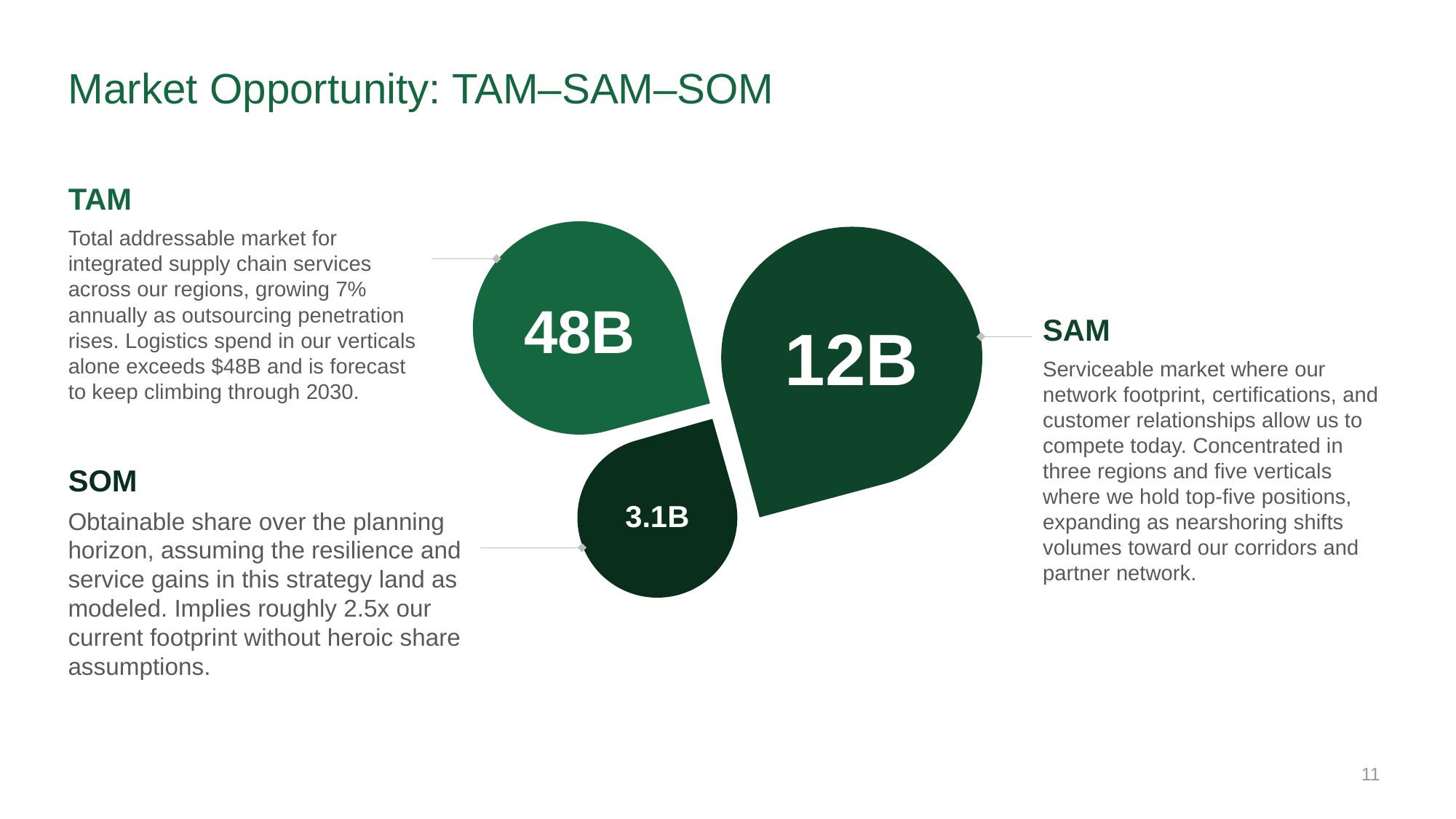

# Market Opportunity: TAM–SAM–SOM
TAM

48B
12B

3.1B
Total addressable market for integrated supply chain services across our regions, growing 7% annually as outsourcing penetration rises. Logistics spend in our verticals alone exceeds $48B and is forecast to keep climbing through 2030.
SAM
Serviceable market where our network footprint, certifications, and customer relationships allow us to compete today. Concentrated in three regions and five verticals where we hold top-five positions, expanding as nearshoring shifts volumes toward our corridors and partner network.
SOM
Obtainable share over the planning horizon, assuming the resilience and service gains in this strategy land as modeled. Implies roughly 2.5x our current footprint without heroic share assumptions.
11